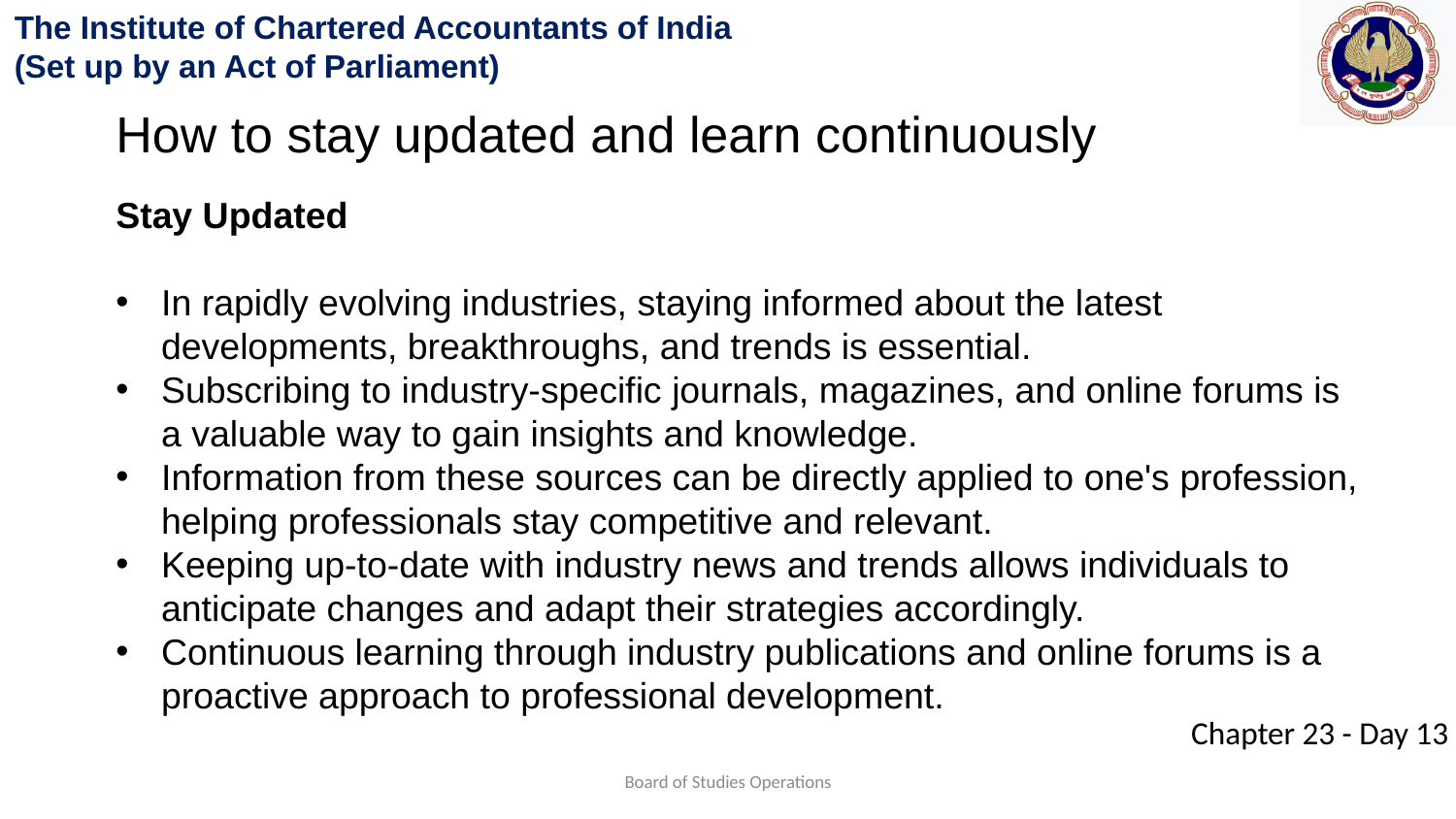

How to stay updated and learn continuously

Stay Updated

In rapidly evolving industries, staying informed about the latest developments, breakthroughs, and trends is essential.
Subscribing to industry-specific journals, magazines, and online forums is a valuable way to gain insights and knowledge.
Information from these sources can be directly applied to one's profession, helping professionals stay competitive and relevant.
Keeping up-to-date with industry news and trends allows individuals to anticipate changes and adapt their strategies accordingly.
Continuous learning through industry publications and online forums is a proactive approach to professional development.
Board of Studies Operations